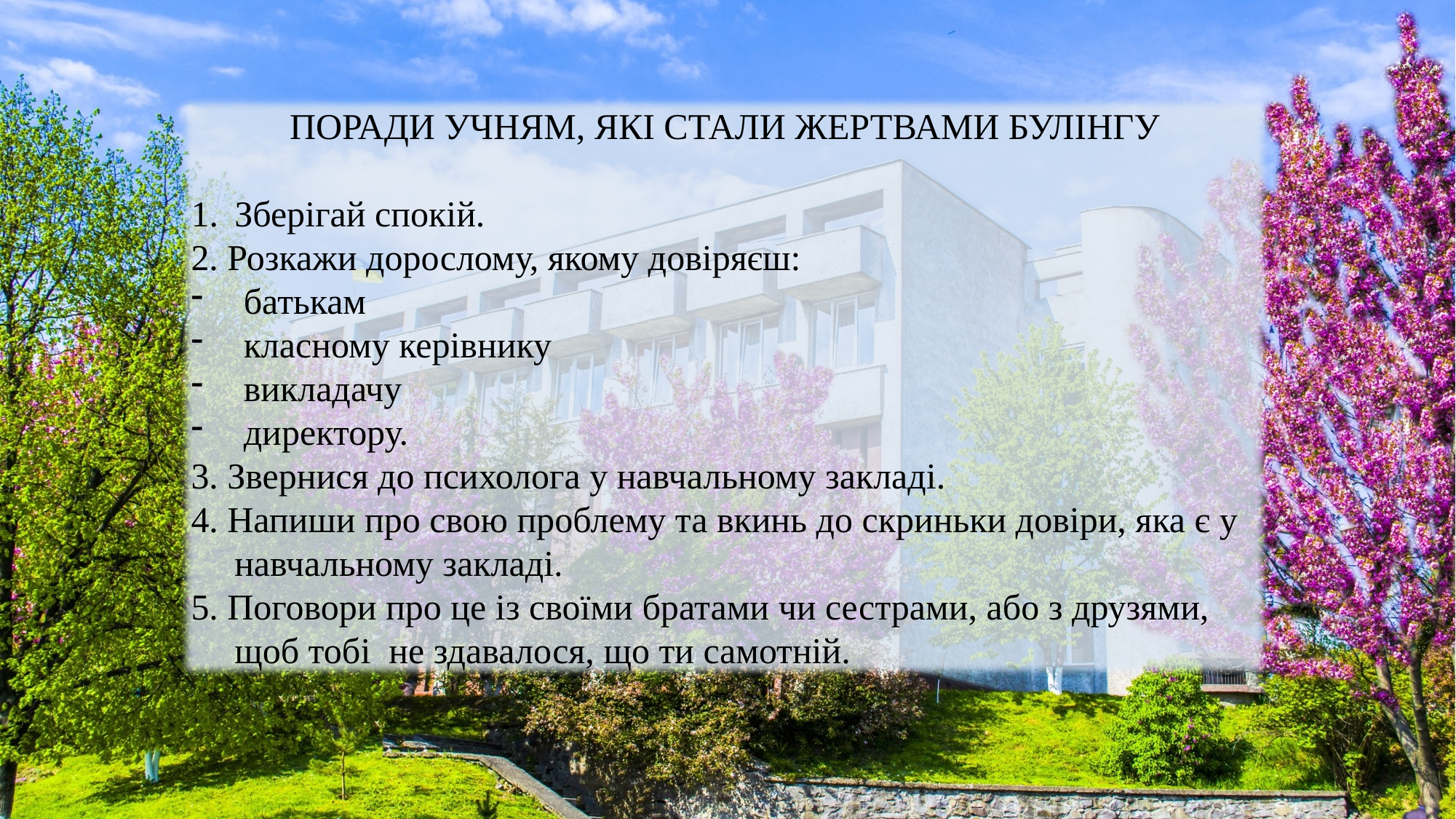

ПОРАДИ УЧНЯМ, ЯКІ СТАЛИ ЖЕРТВАМИ БУЛІНГУ

Зберігай спокій.
2. Розкажи дорослому, якому довіряєш:
 батькам
 класному керівнику
 викладачу
 директору.
3. Звернися до психолога у навчальному закладі.
4. Напиши про свою проблему та вкинь до скриньки довіри, яка є у навчальному закладі.
5. Поговори про це із своїми братами чи сестрами, або з друзями, щоб тобі  не здавалося, що ти самотній.